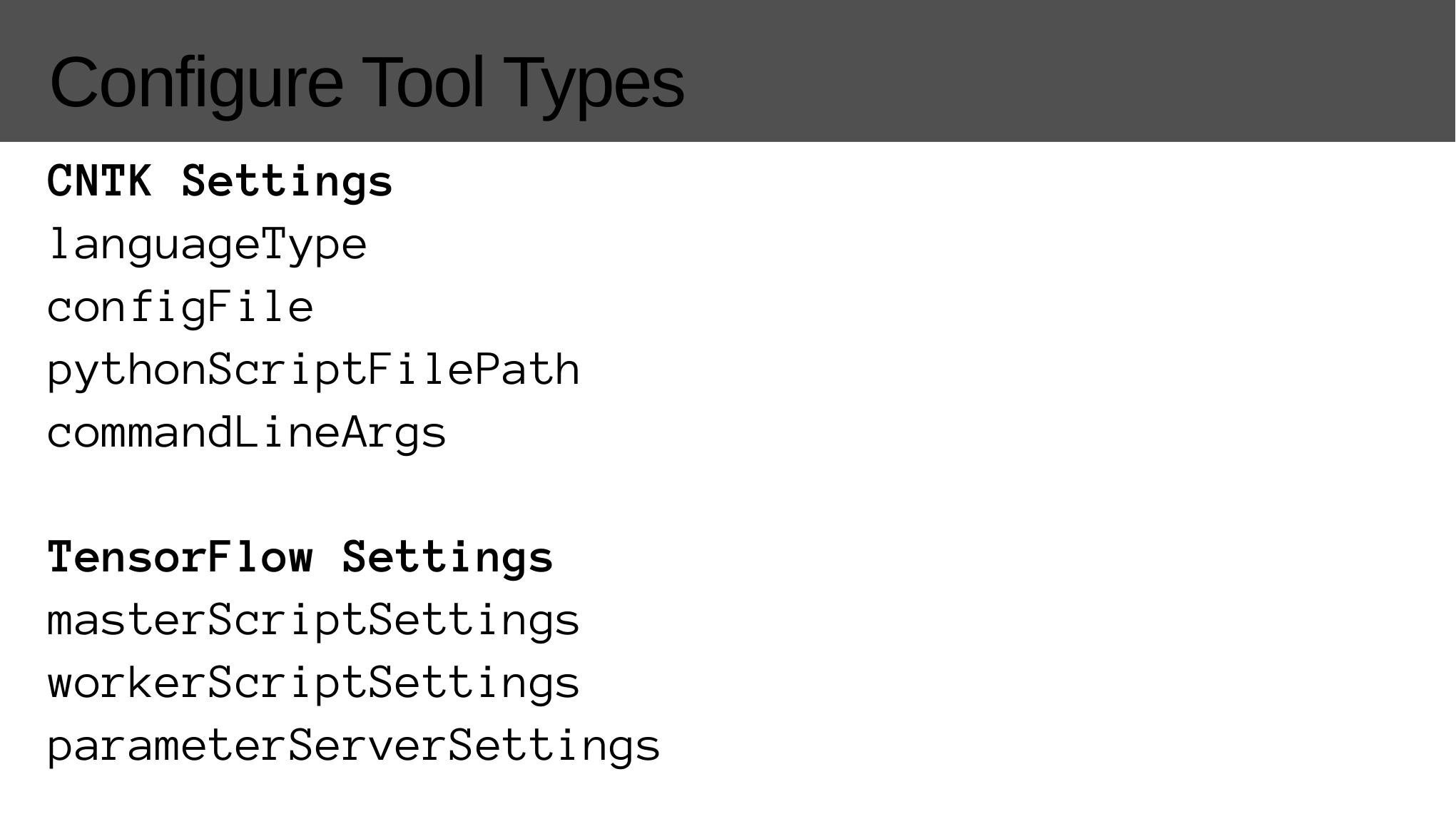

# Configure Tool Types
CNTK Settings
languageType
configFile
pythonScriptFilePath
commandLineArgs

TensorFlow Settings
masterScriptSettings
workerScriptSettings
parameterServerSettings